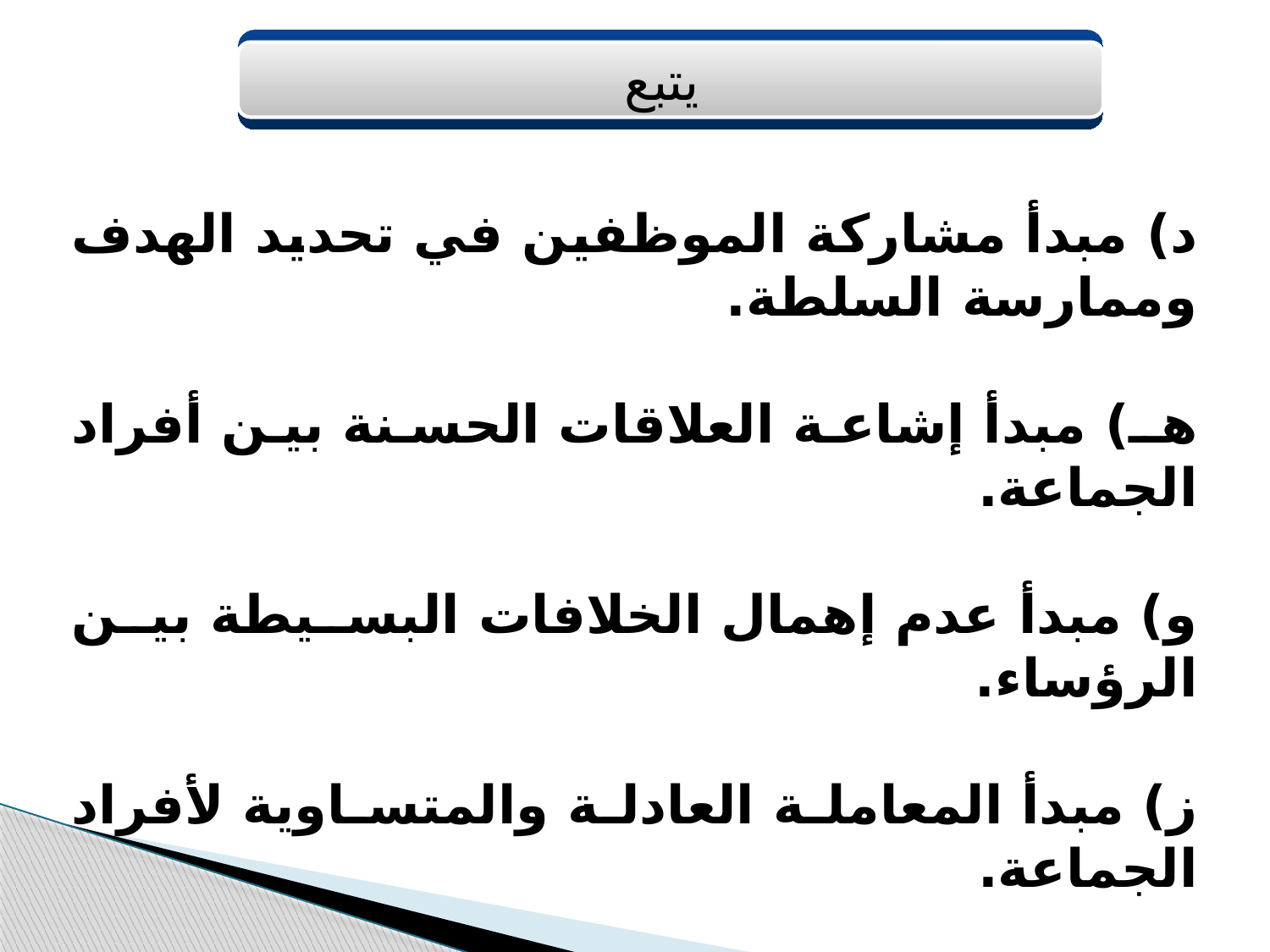

يتبع
د) مبدأ مشاركة الموظفين في تحديد الهدف وممارسة السلطة.

هـ) مبدأ إشاعة العلاقات الحسنة بين أفراد الجماعة.

و) مبدأ عدم إهمال الخلافات البسيطة بين الرؤساء.

ز) مبدأ المعاملة العادلة والمتساوية لأفراد الجماعة.

ي) مبدأ الإشادة بالعمل الجيد للموظف.